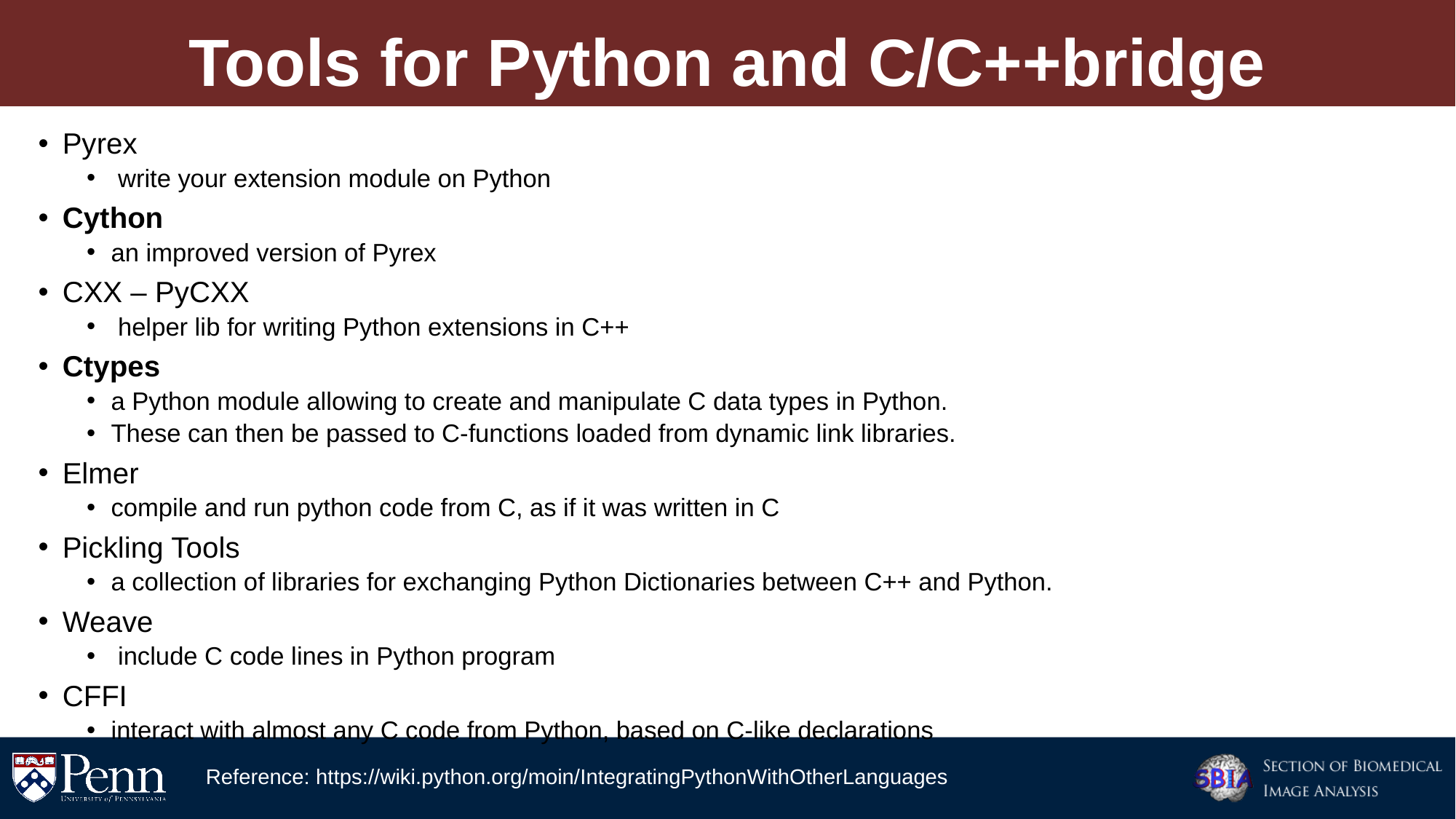

# Tools for Python and C/C++bridge

Pyrex
 write your extension module on Python
Cython
an improved version of Pyrex
CXX – PyCXX
 helper lib for writing Python extensions in C++
Ctypes
a Python module allowing to create and manipulate C data types in Python.
These can then be passed to C-functions loaded from dynamic link libraries.
Elmer
compile and run python code from C, as if it was written in C
Pickling Tools
a collection of libraries for exchanging Python Dictionaries between C++ and Python.
Weave
 include C code lines in Python program
CFFI
interact with almost any C code from Python, based on C-like declarations
Reference: https://wiki.python.org/moin/IntegratingPythonWithOtherLanguages